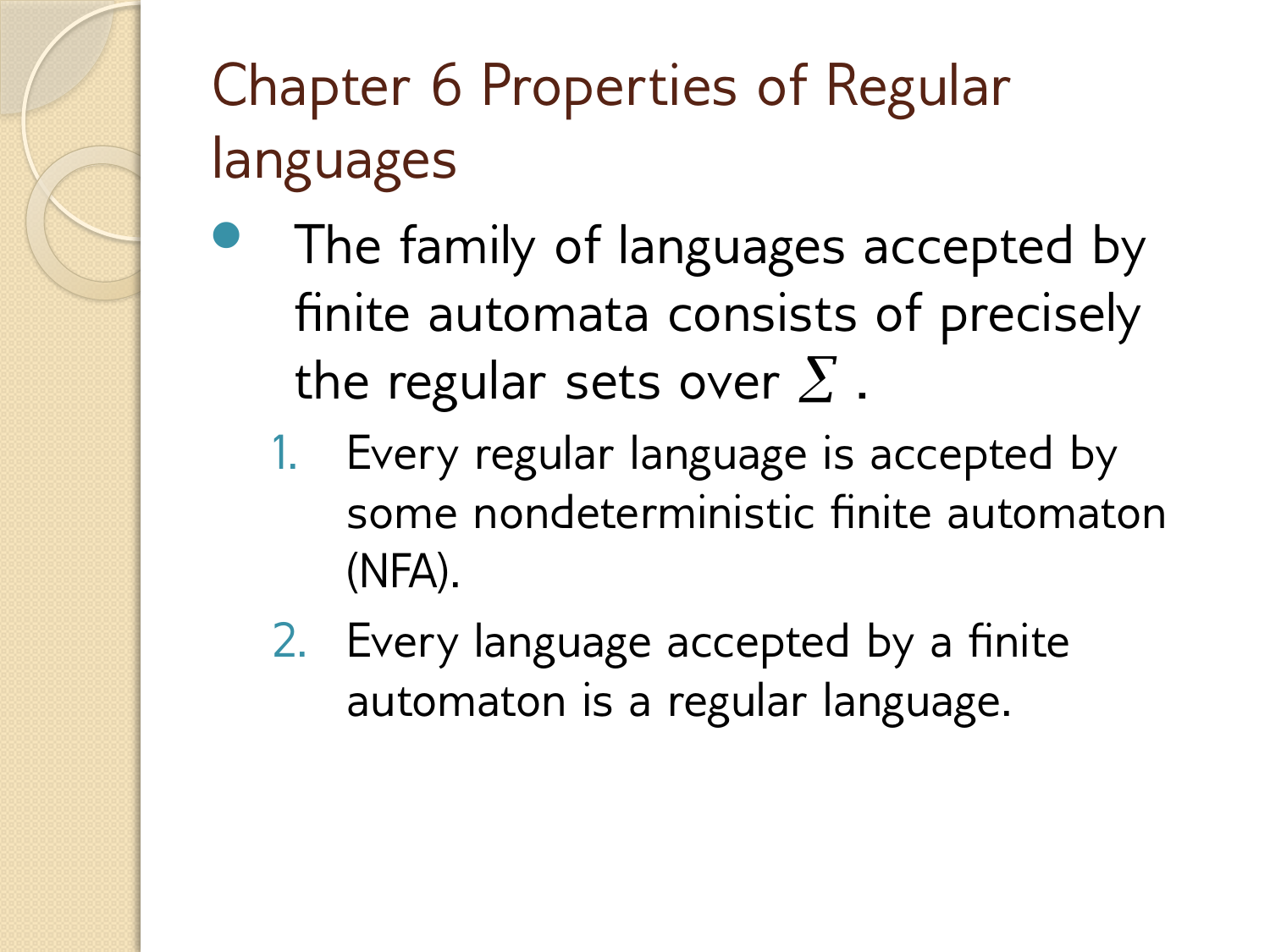

# Chapter 6 Properties of Regular languages
The family of languages accepted by finite automata consists of precisely the regular sets over ∑ .
Every regular language is accepted by some nondeterministic finite automaton (NFA).
Every language accepted by a finite automaton is a regular language.